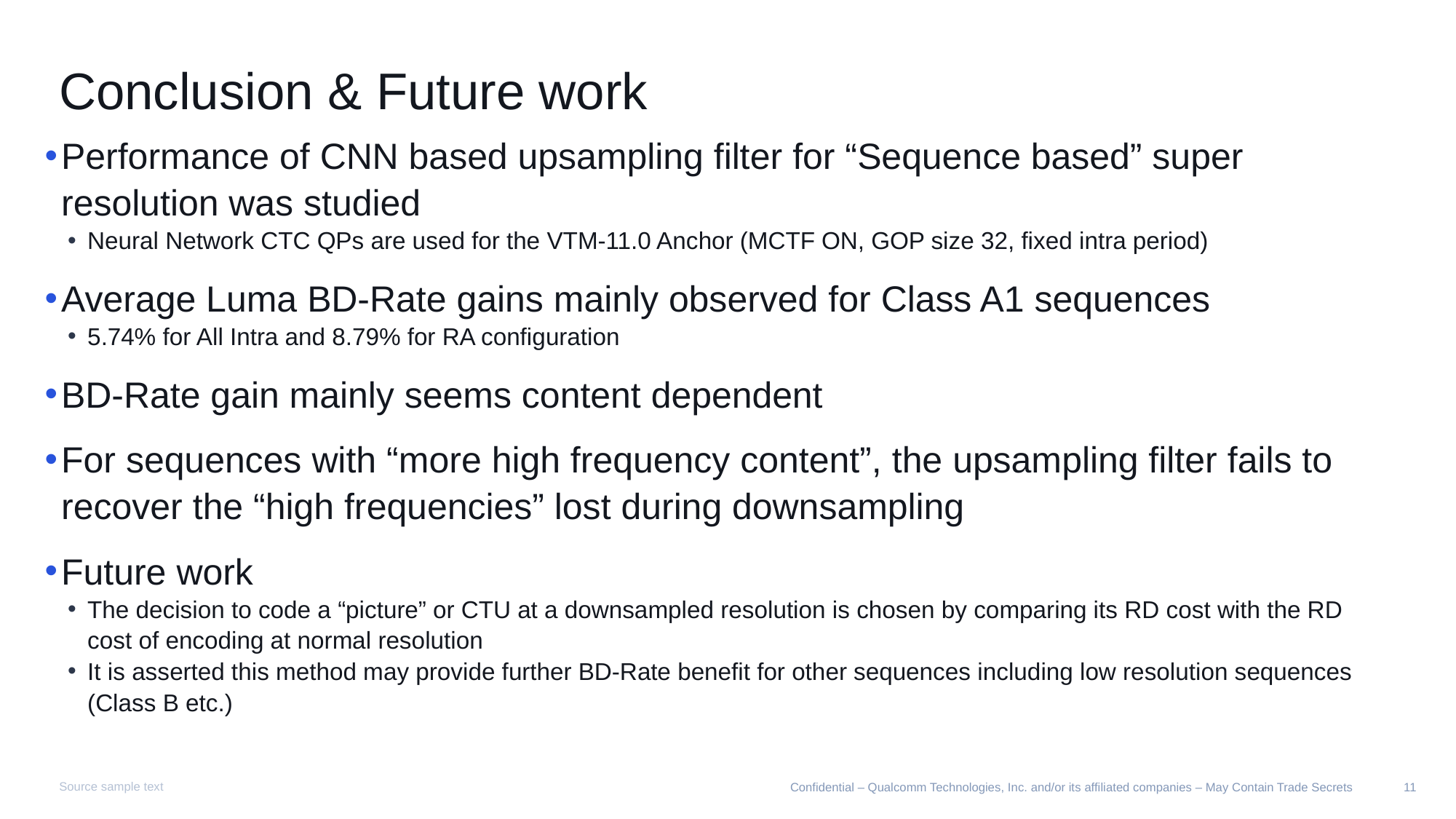

# Conclusion & Future work
Performance of CNN based upsampling filter for “Sequence based” super resolution was studied
Neural Network CTC QPs are used for the VTM-11.0 Anchor (MCTF ON, GOP size 32, fixed intra period)
Average Luma BD-Rate gains mainly observed for Class A1 sequences
5.74% for All Intra and 8.79% for RA configuration
BD-Rate gain mainly seems content dependent
For sequences with “more high frequency content”, the upsampling filter fails to recover the “high frequencies” lost during downsampling
Future work
The decision to code a “picture” or CTU at a downsampled resolution is chosen by comparing its RD cost with the RD cost of encoding at normal resolution
It is asserted this method may provide further BD-Rate benefit for other sequences including low resolution sequences (Class B etc.)

Source sample text